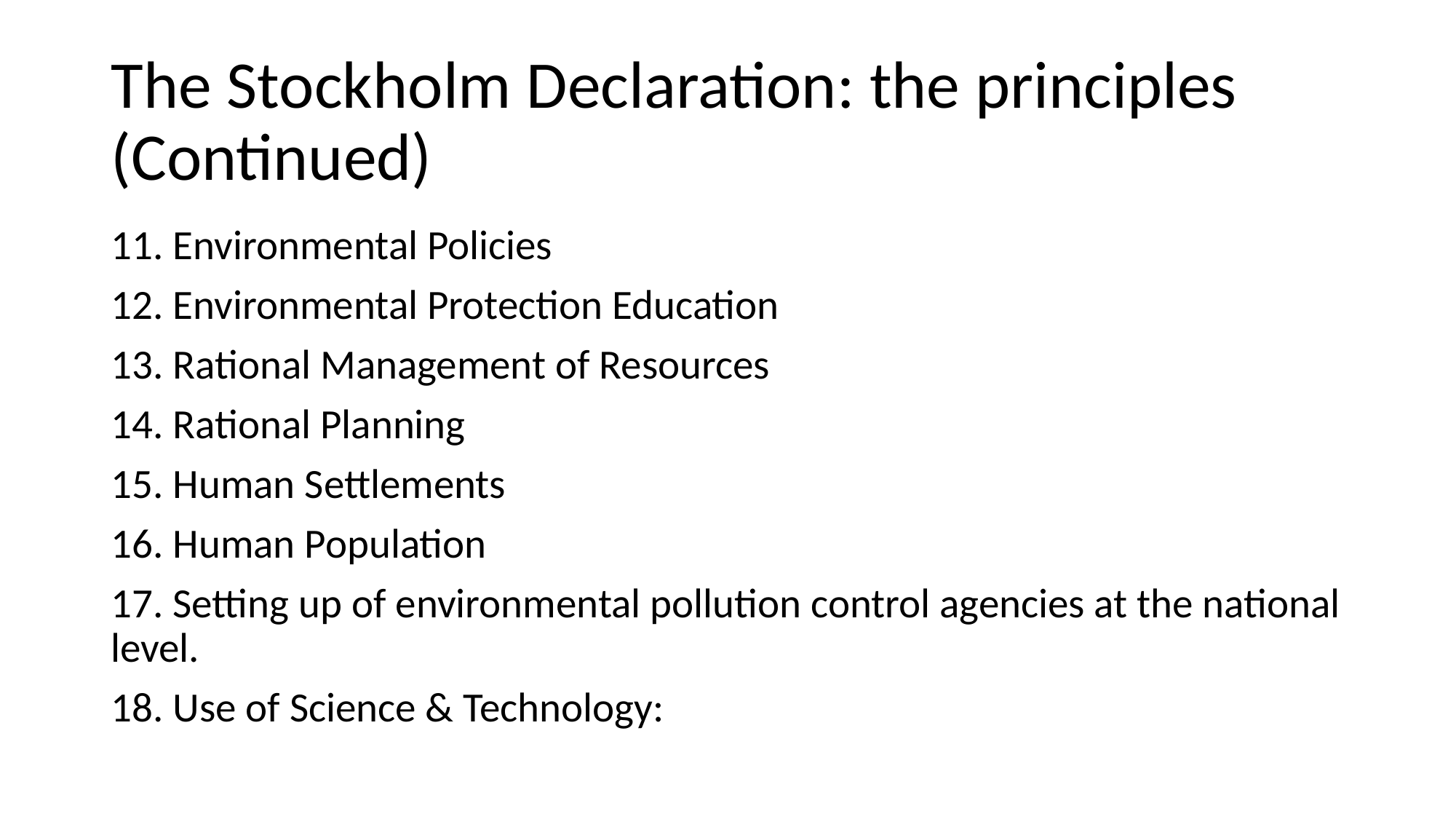

# The Stockholm Declaration: the principles (Continued)
11. Environmental Policies
12. Environmental Protection Education
13. Rational Management of Resources
14. Rational Planning
15. Human Settlements
16. Human Population
17. Setting up of environmental pollution control agencies at the national level.
18. Use of Science & Technology: